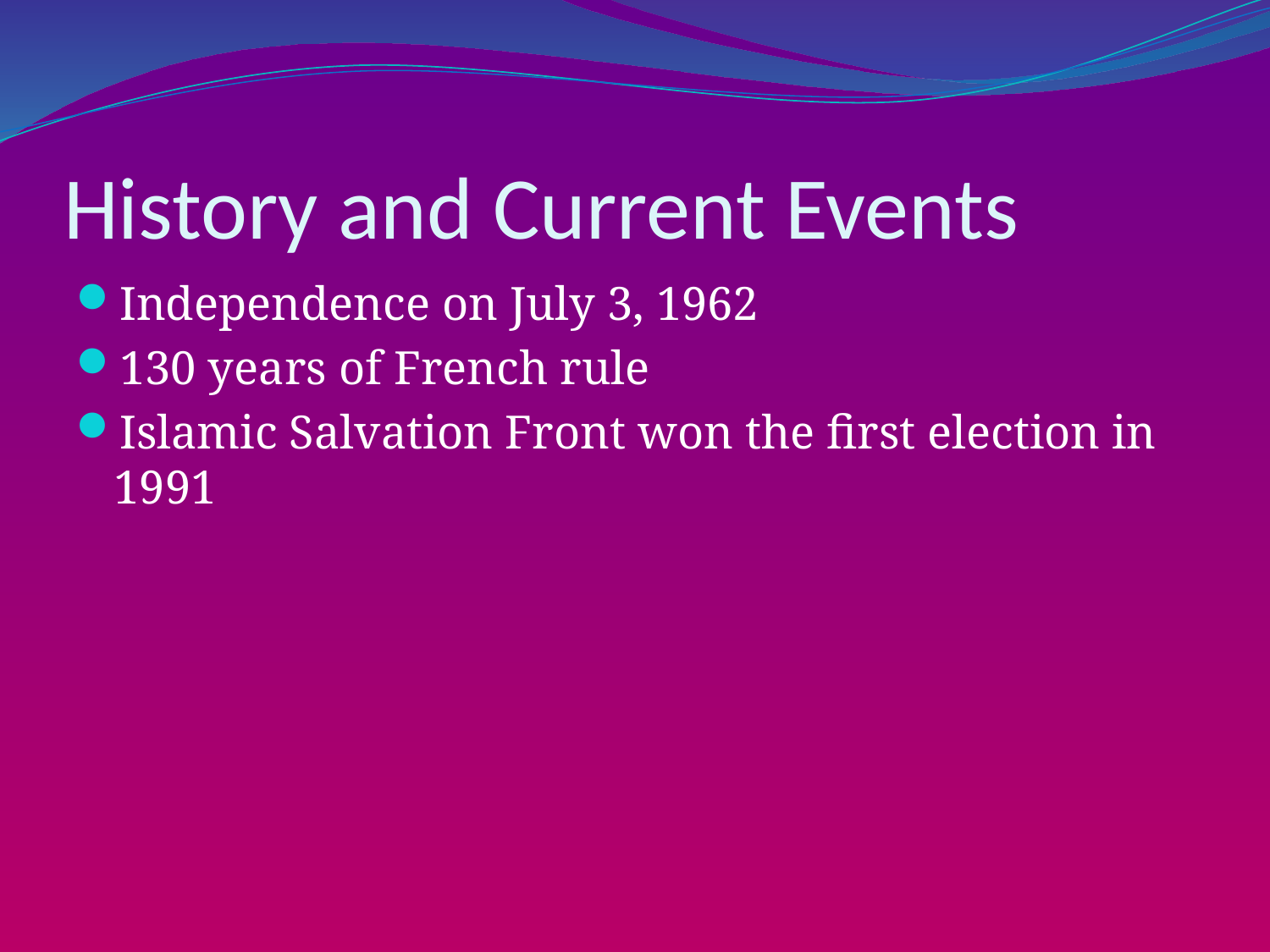

# History and Current Events
Independence on July 3, 1962
130 years of French rule
Islamic Salvation Front won the first election in 1991